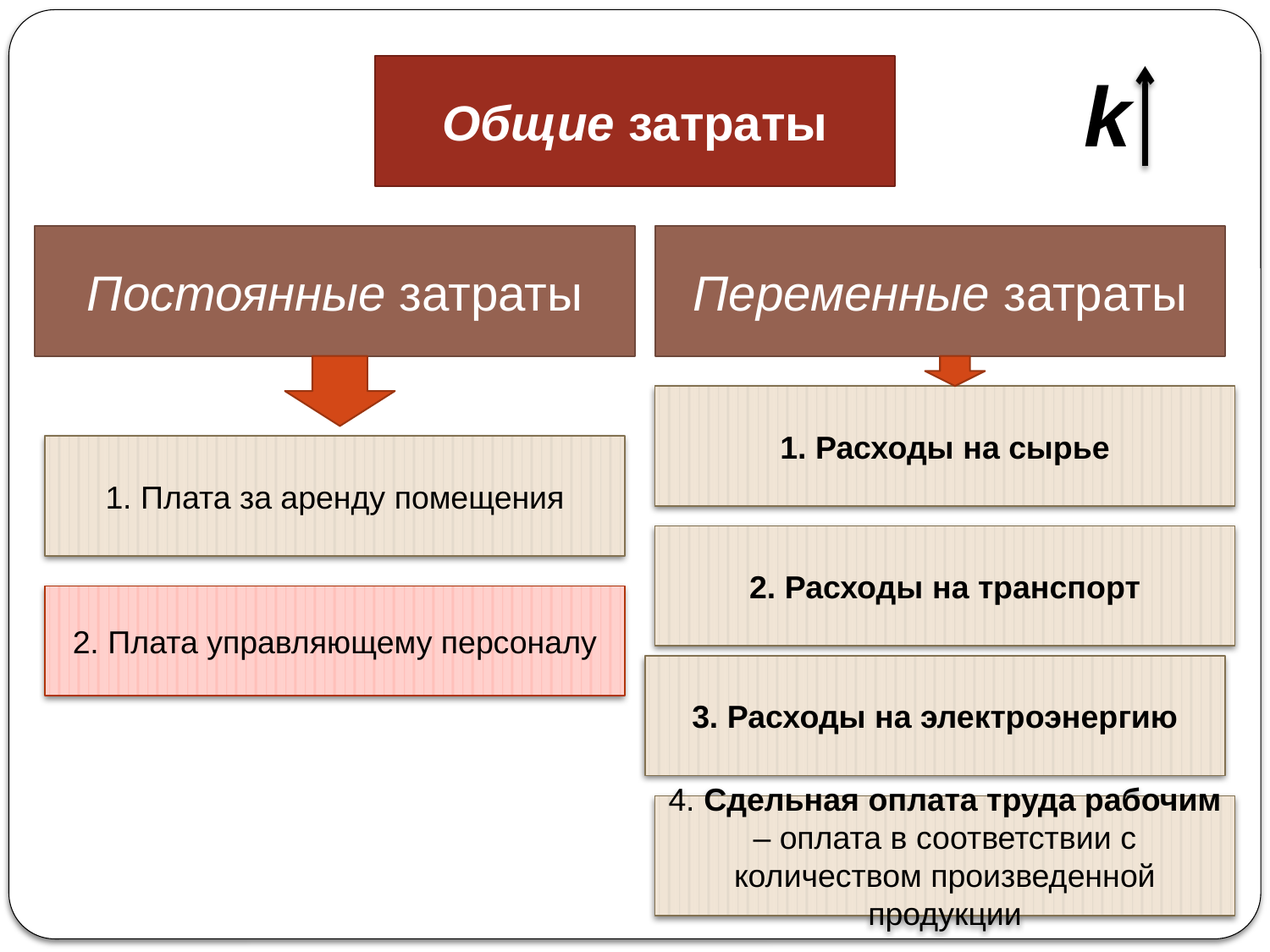

Общие затраты
k
Постоянные затраты
Переменные затраты

1. Расходы на сырье
1. Плата за аренду помещения
2. Расходы на транспорт
2. Плата управляющему персоналу
3. Расходы на электроэнергию
4. Сдельная оплата труда рабочим – оплата в соответствии с количеством произведенной продукции